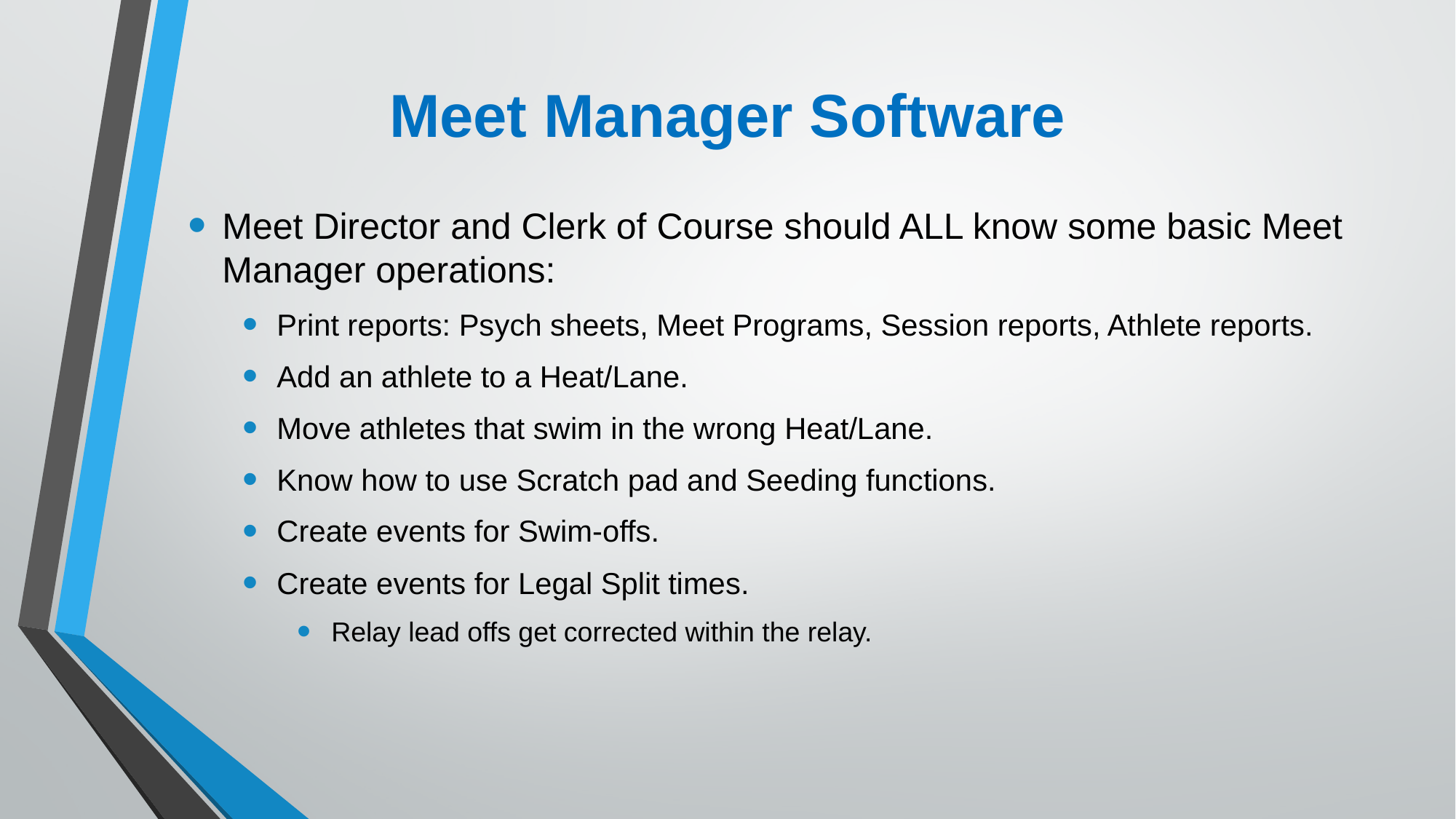

# Meet Manager Software
Meet Director and Clerk of Course should ALL know some basic Meet Manager operations:
Print reports: Psych sheets, Meet Programs, Session reports, Athlete reports.
Add an athlete to a Heat/Lane.
Move athletes that swim in the wrong Heat/Lane.
Know how to use Scratch pad and Seeding functions.
Create events for Swim-offs.
Create events for Legal Split times.
Relay lead offs get corrected within the relay.